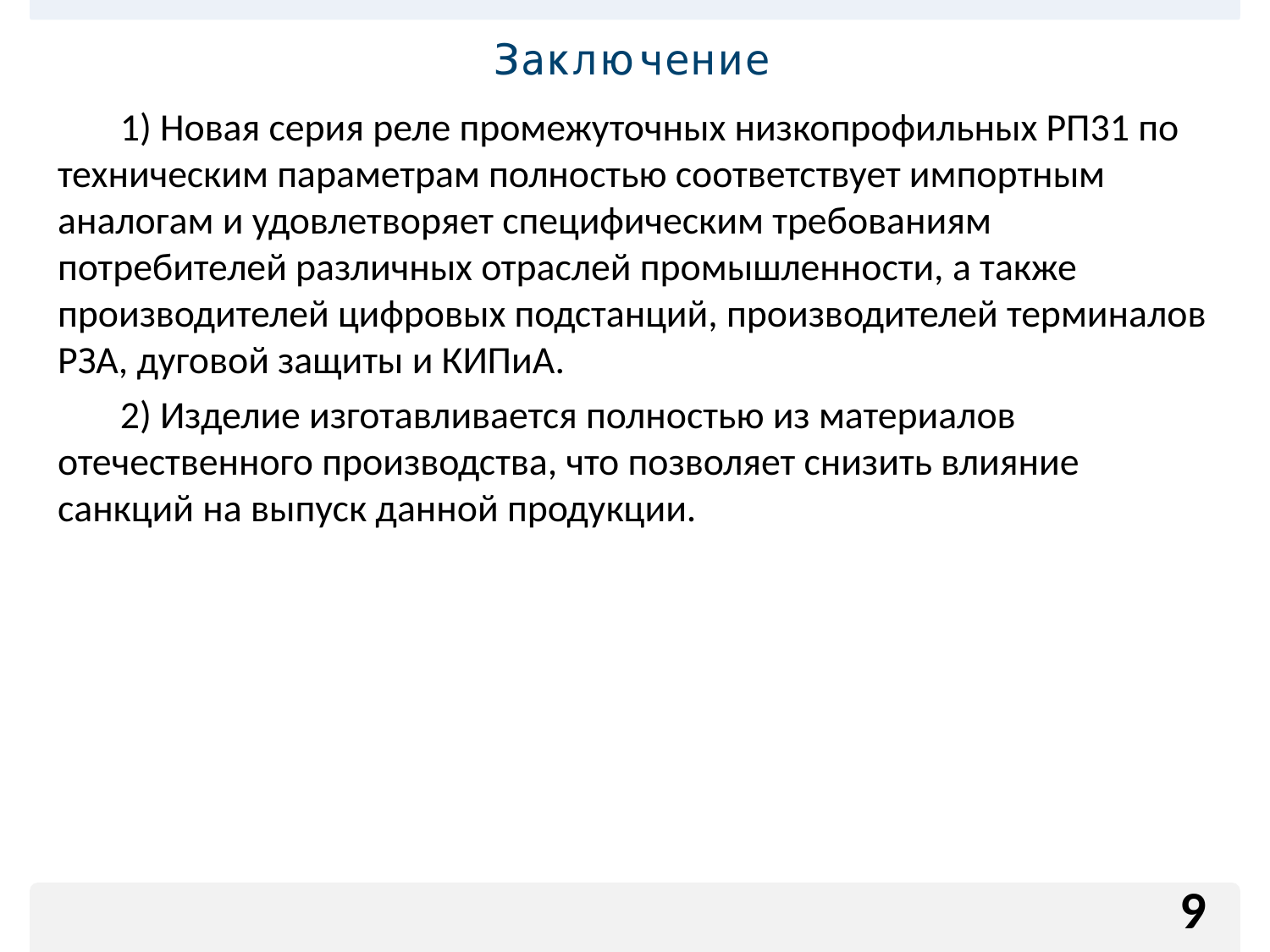

# Заключение
1) Новая серия реле промежуточных низкопрофильных РП31 по техническим параметрам полностью соответствует импортным аналогам и удовлетворяет специфическим требованиям потребителей различных отраслей промышленности, а также производителей цифровых подстанций, производителей терминалов РЗА, дуговой защиты и КИПиА.
2) Изделие изготавливается полностью из материалов отечественного производства, что позволяет снизить влияние санкций на выпуск данной продукции.
9